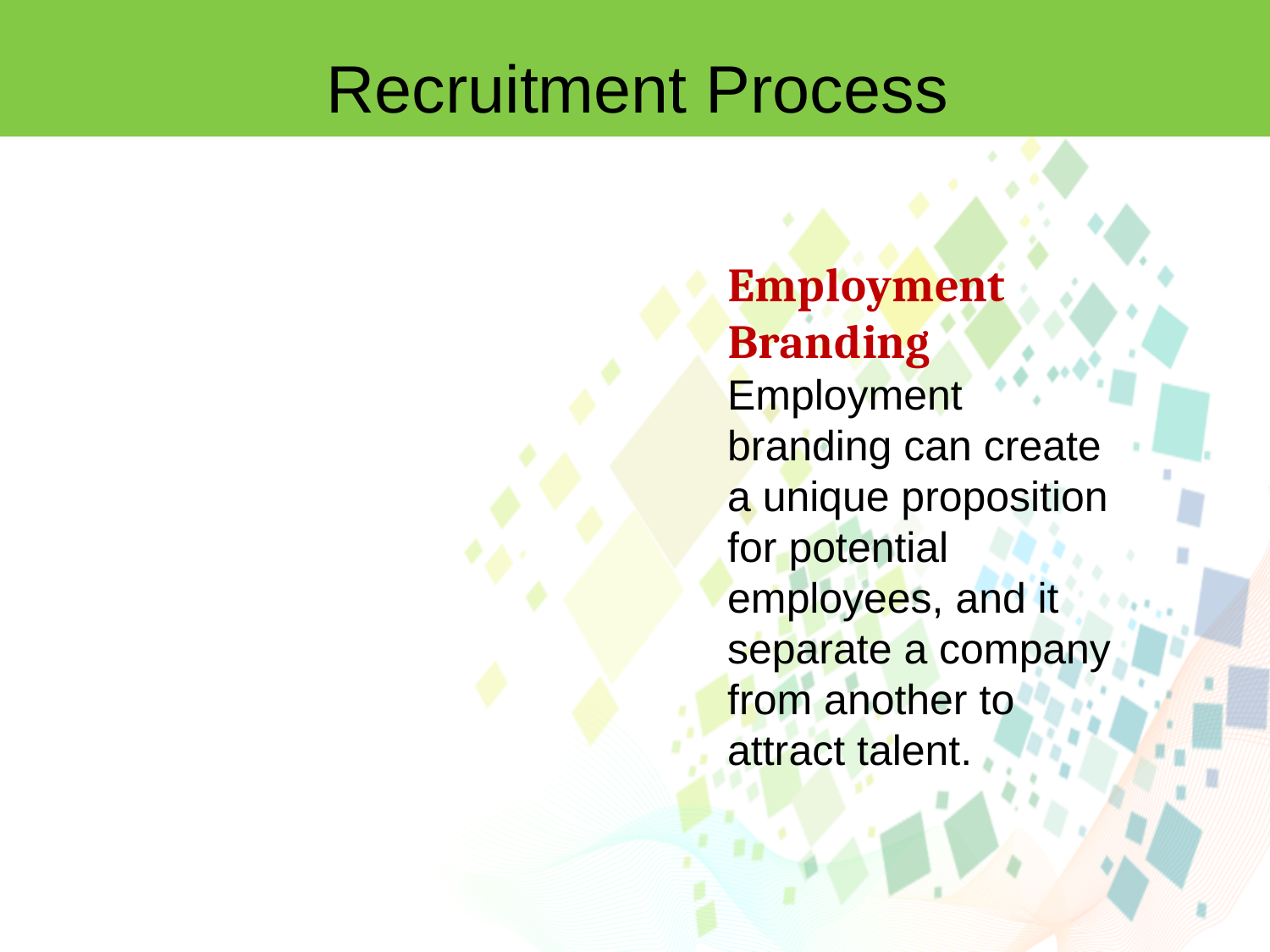

Recruitment Process
Employment Branding
Employment branding can create a unique proposition for potential employees, and it separate a company from another to attract talent.